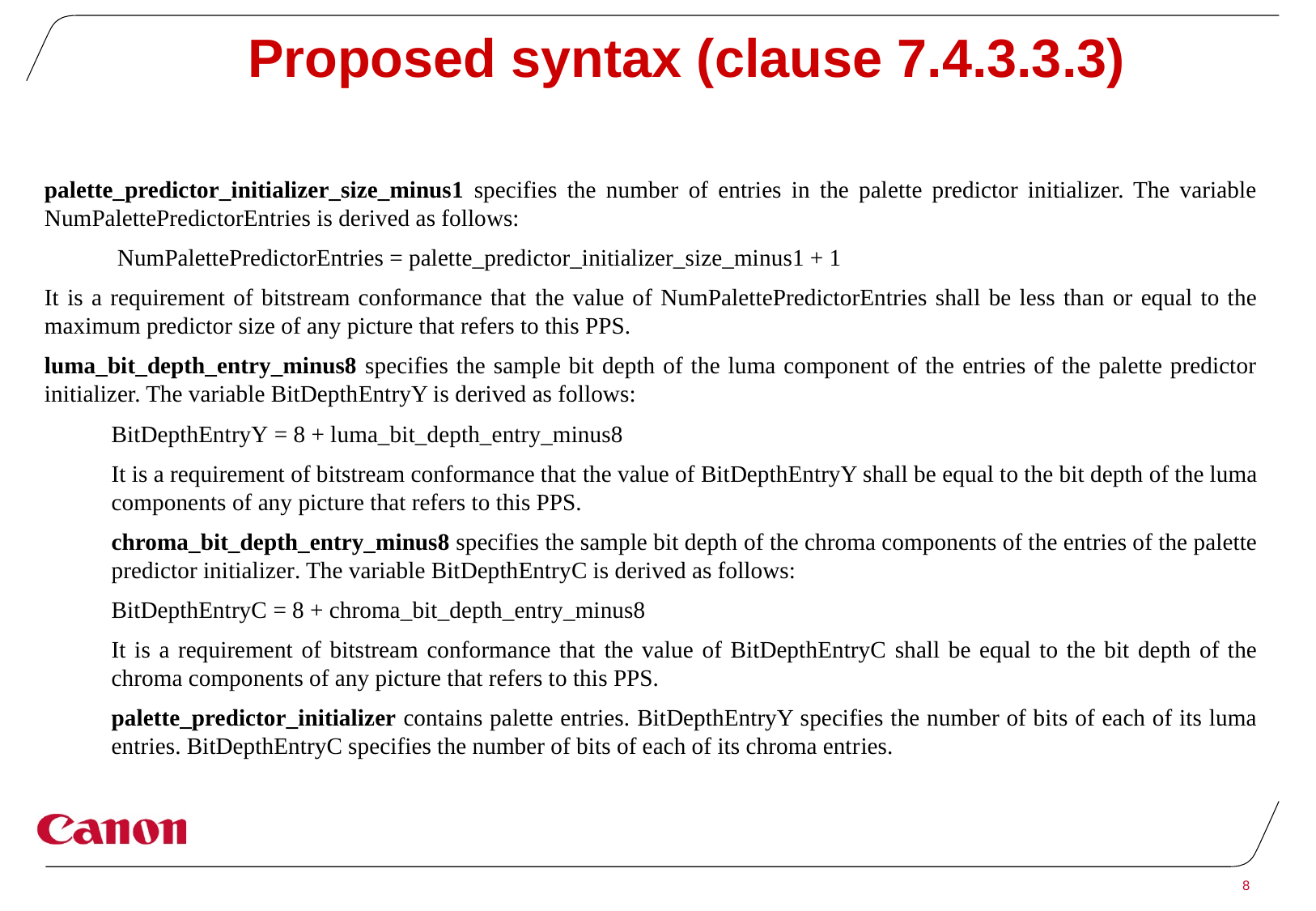

# Proposed syntax (clause 7.4.3.3.3)
palette_predictor_initializer_size_minus1 specifies the number of entries in the palette predictor initializer. The variable NumPalettePredictorEntries is derived as follows:
	 NumPalettePredictorEntries = palette_predictor_initializer_size_minus1 + 1
It is a requirement of bitstream conformance that the value of NumPalettePredictorEntries shall be less than or equal to the maximum predictor size of any picture that refers to this PPS.
luma_bit_depth_entry_minus8 specifies the sample bit depth of the luma component of the entries of the palette predictor initializer. The variable BitDepthEntryY is derived as follows:
BitDepthEntryY = 8 + luma_bit_depth_entry_minus8
It is a requirement of bitstream conformance that the value of BitDepthEntryY shall be equal to the bit depth of the luma components of any picture that refers to this PPS.
chroma_bit_depth_entry_minus8 specifies the sample bit depth of the chroma components of the entries of the palette predictor initializer. The variable BitDepthEntryC is derived as follows:
BitDepthEntryC = 8 + chroma_bit_depth_entry_minus8
It is a requirement of bitstream conformance that the value of BitDepthEntryC shall be equal to the bit depth of the chroma components of any picture that refers to this PPS.
palette_predictor_initializer contains palette entries. BitDepthEntryY specifies the number of bits of each of its luma entries. BitDepthEntryC specifies the number of bits of each of its chroma entries.
8